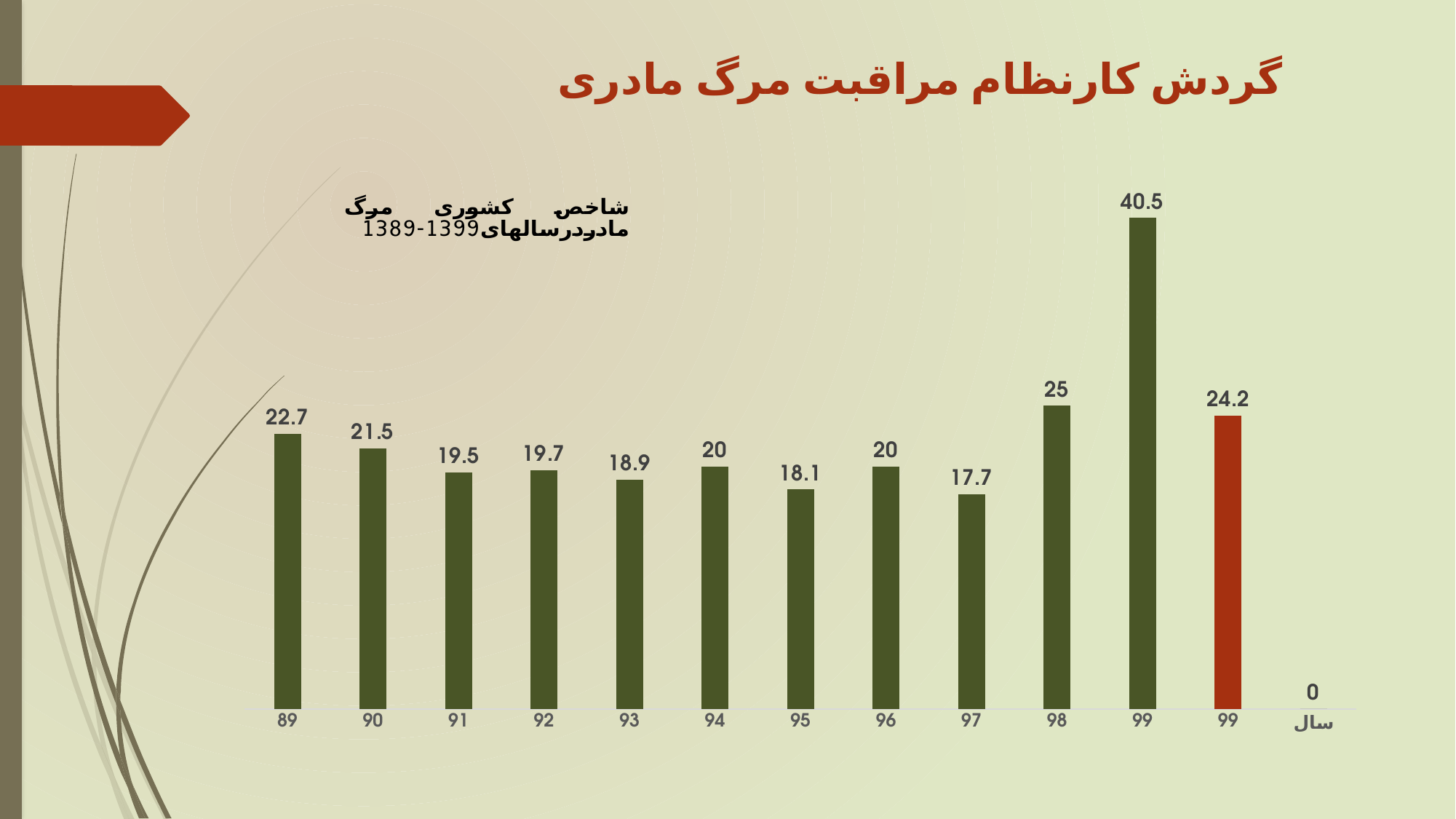

# گردش کارنظام مراقبت مرگ مادری

### Chart

| Category |  |
|---|---|
| 89 | 22.7 |
| 90 | 21.5 |
| 91 | 19.5 |
| 92 | 19.7 |
| 93 | 18.9 |
| 94 | 20.0 |
| 95 | 18.1 |
| 96 | 20.0 |
| 97 | 17.7 |
| 98 | 25.0 |
| 99 | 40.5 |
| 99 | 24.2 |
| سال | 0.0 |